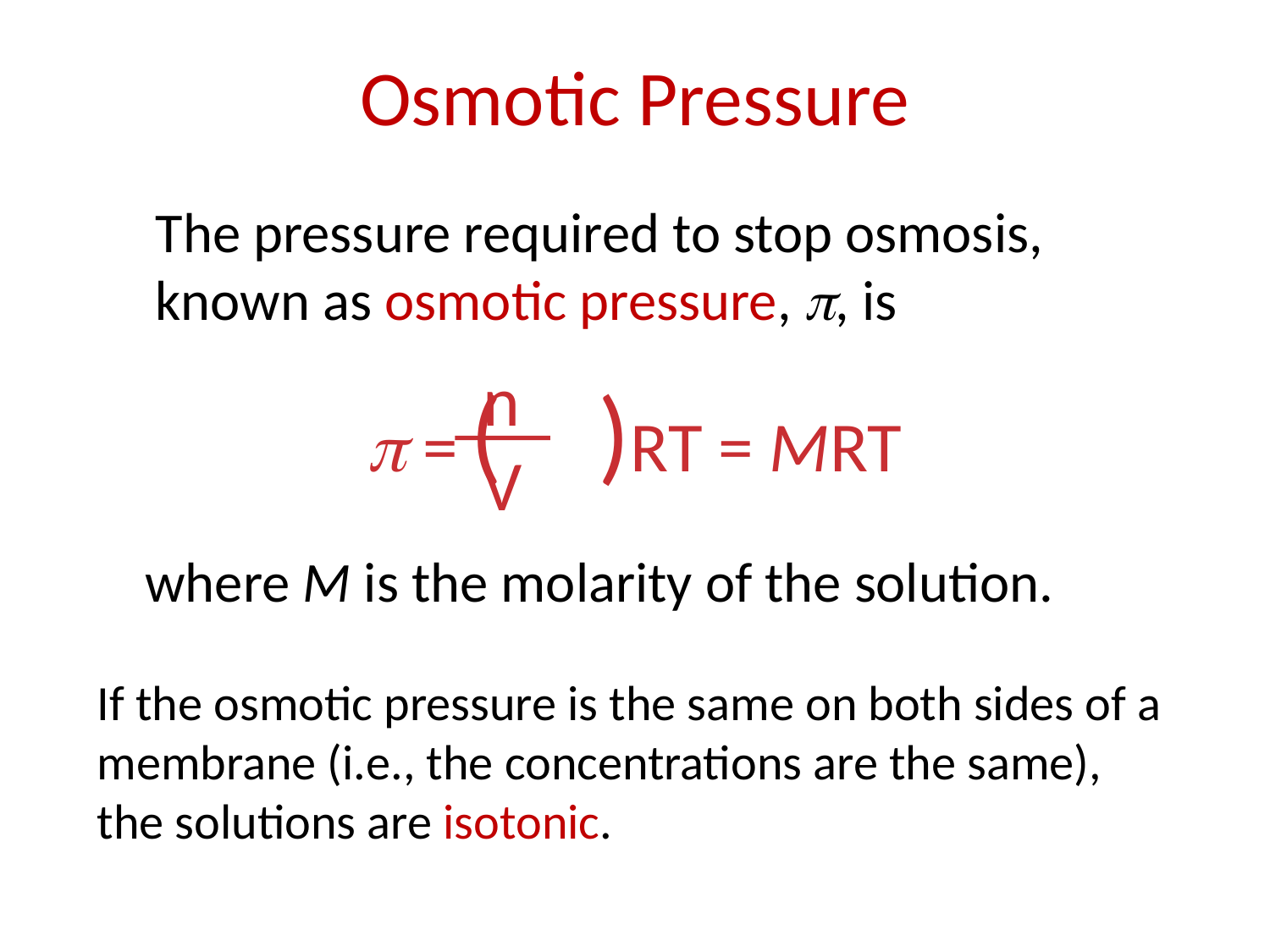

Osmotic Pressure
	The pressure required to stop osmosis, known as osmotic pressure, π, is
n
V

π = (    )RT = MRT
where M is the molarity of the solution.
If the osmotic pressure is the same on both sides of a membrane (i.e., the concentrations are the same), the solutions are isotonic.